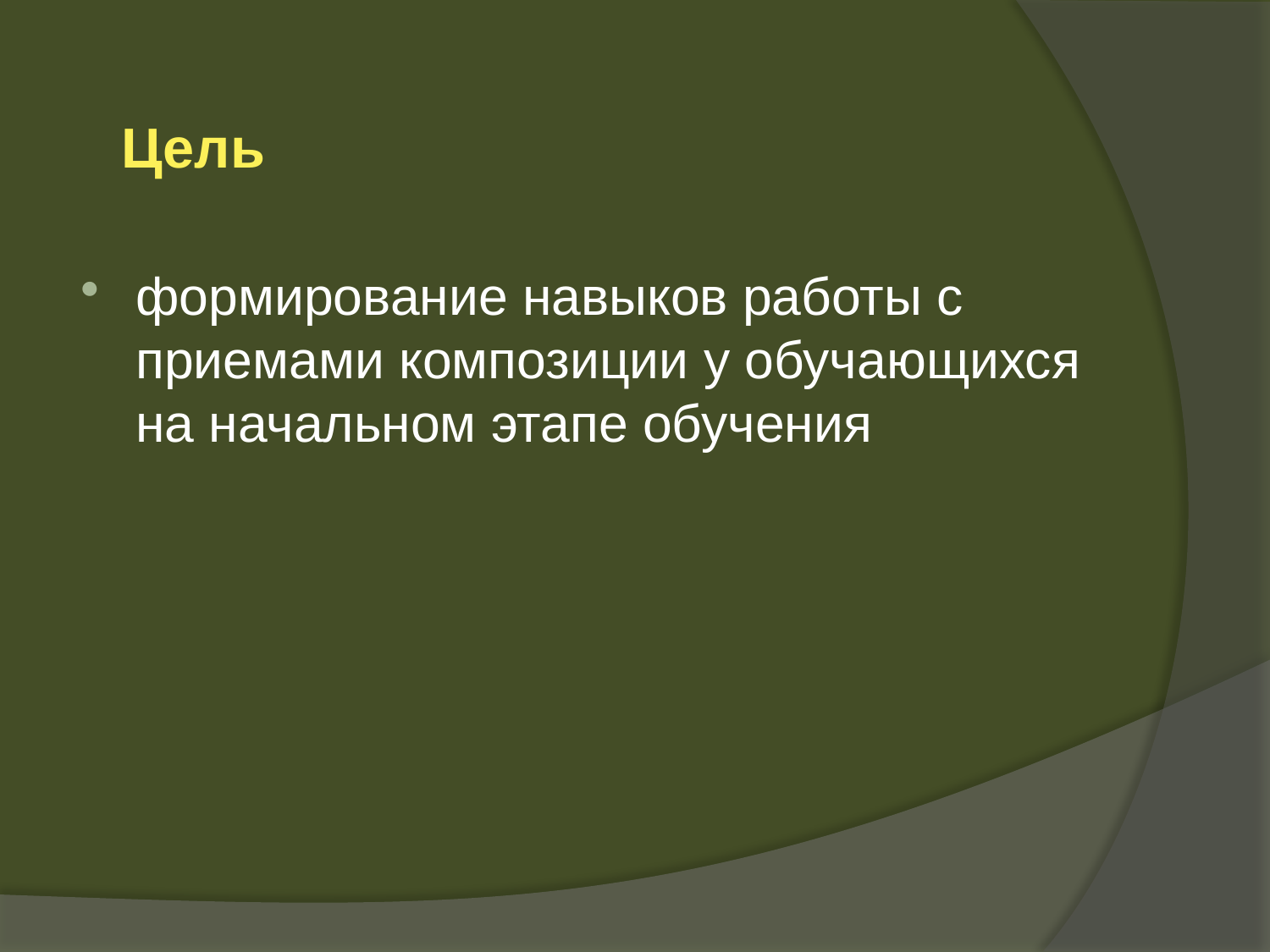

# Цель
формирование навыков работы с приемами композиции у обучающихся на начальном этапе обучения